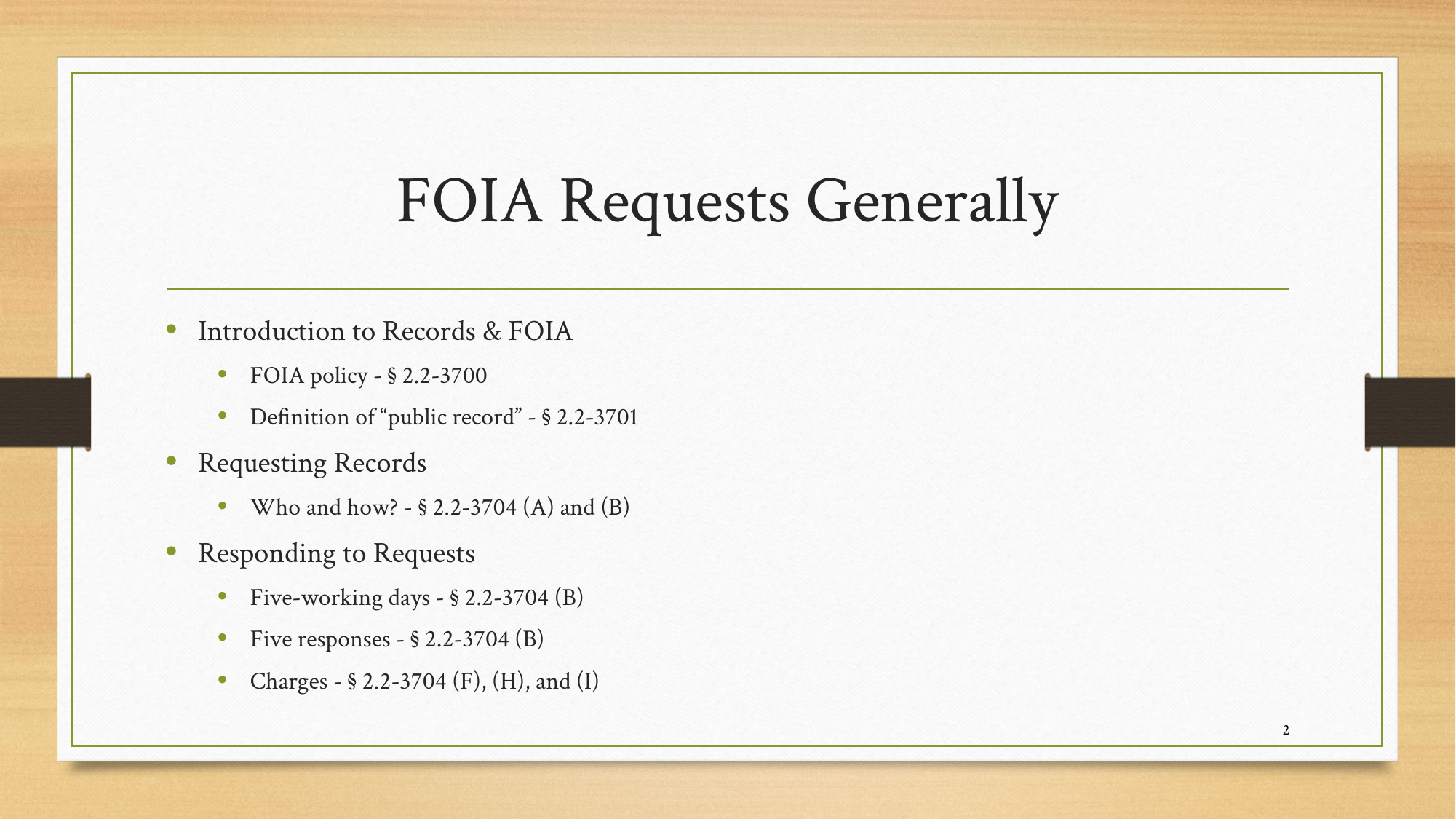

# FOIA Requests Generally
Introduction to Records & FOIA
FOIA policy - § 2.2-3700
Definition of “public record” - § 2.2-3701
Requesting Records
Who and how? - § 2.2-3704 (A) and (B)
Responding to Requests
Five-working days - § 2.2-3704 (B)
Five responses - § 2.2-3704 (B)
Charges - § 2.2-3704 (F), (H), and (I)

2